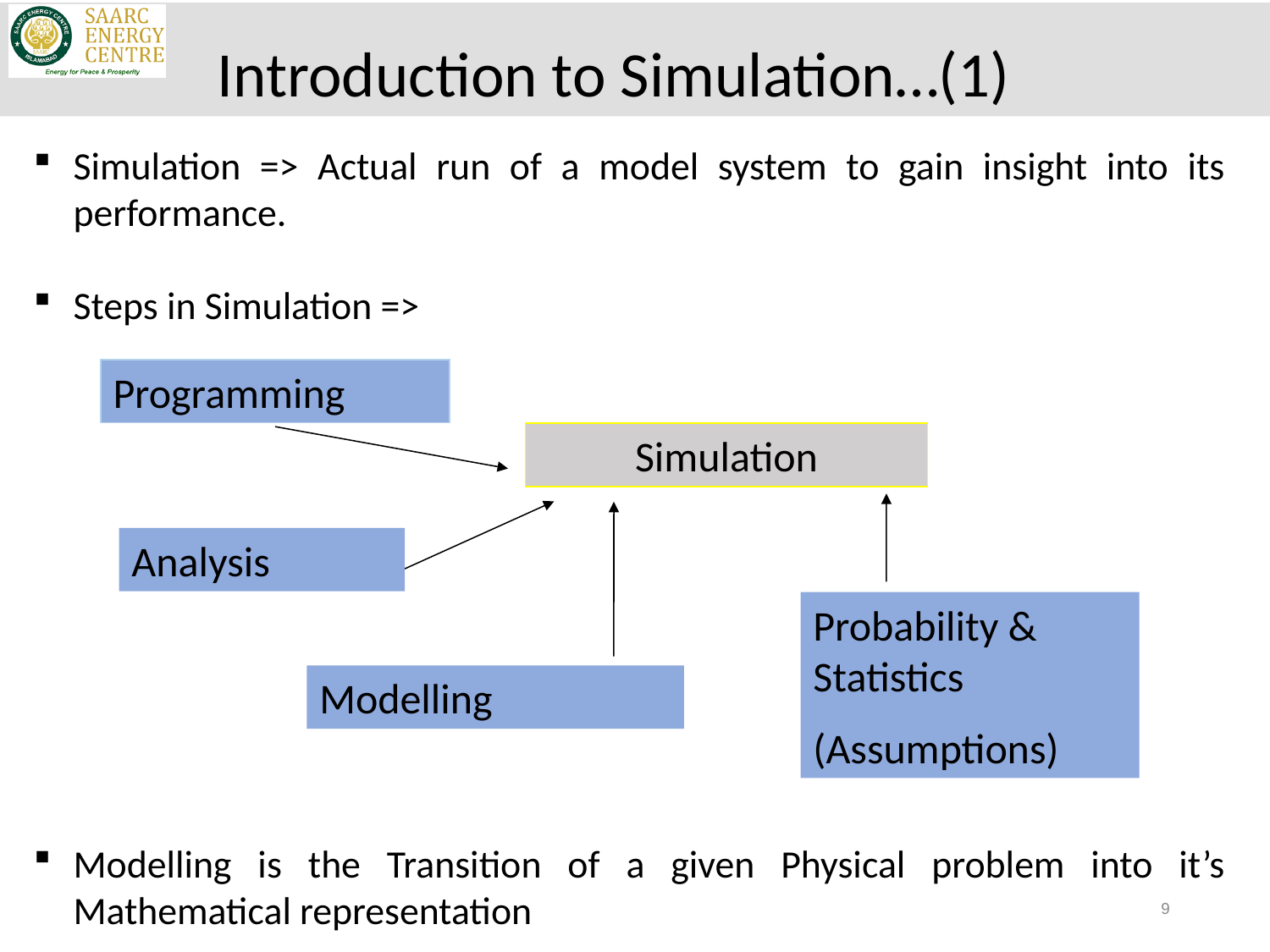

Introduction to Simulation…(1)
Simulation => Actual run of a model system to gain insight into its performance.

Steps in Simulation =>

Modelling is the Transition of a given Physical problem into it’s Mathematical representation

Programming
Simulation

Analysis
Probability &
Statistics
(Assumptions)
Modelling
9